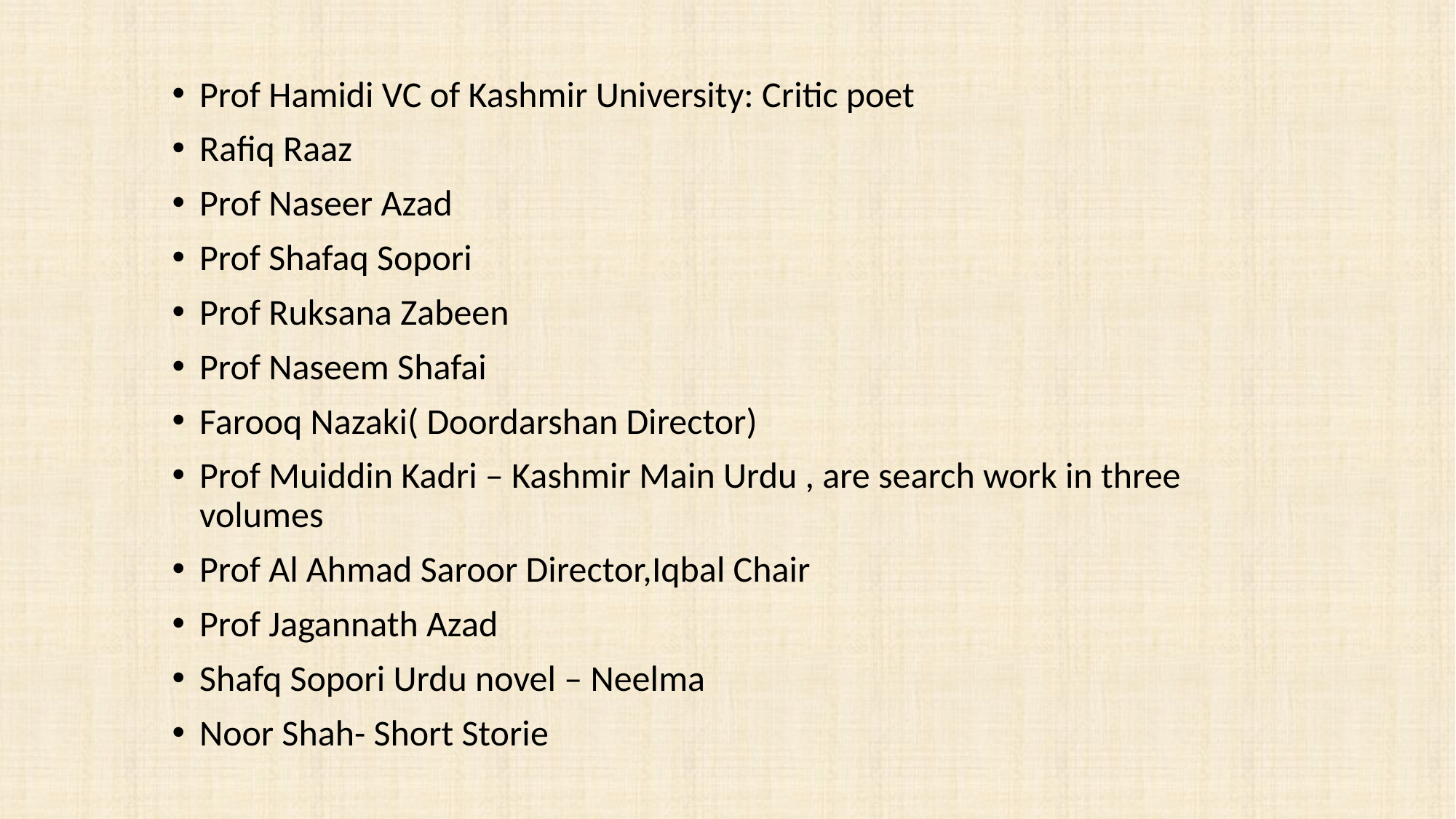

Prof Hamidi VC of Kashmir University: Critic poet
Rafiq Raaz
Prof Naseer Azad
Prof Shafaq Sopori
Prof Ruksana Zabeen
Prof Naseem Shafai
Farooq Nazaki( Doordarshan Director)
Prof Muiddin Kadri – Kashmir Main Urdu , are search work in three volumes
Prof Al Ahmad Saroor Director,Iqbal Chair
Prof Jagannath Azad
Shafq Sopori Urdu novel – Neelma
Noor Shah- Short Storie